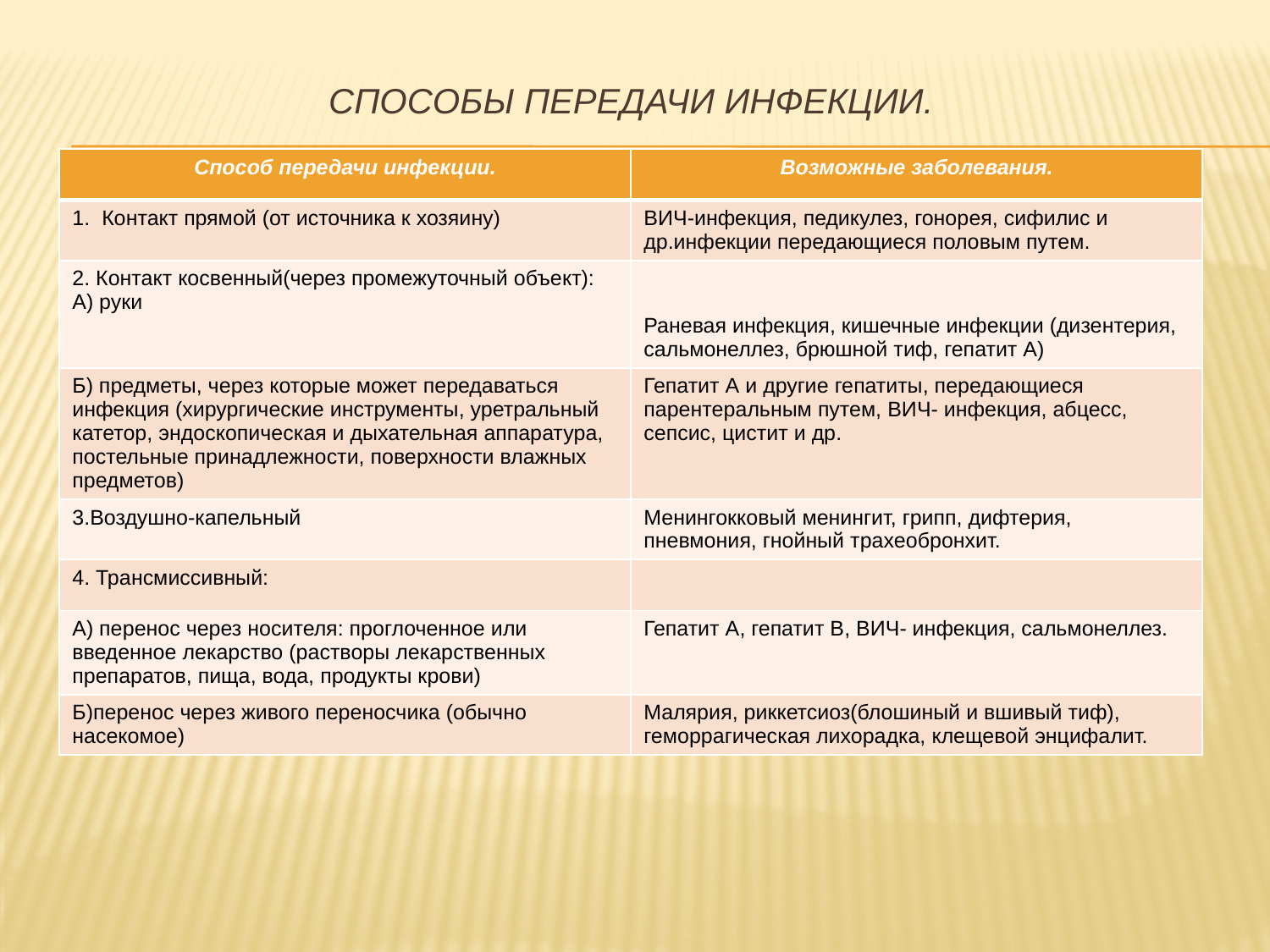

# Способы передачи инфекции.
| Способ передачи инфекции. | Возможные заболевания. |
| --- | --- |
| 1. Контакт прямой (от источника к хозяину) | ВИЧ-инфекция, педикулез, гонорея, сифилис и др.инфекции передающиеся половым путем. |
| 2. Контакт косвенный(через промежуточный объект): А) руки | Раневая инфекция, кишечные инфекции (дизентерия, сальмонеллез, брюшной тиф, гепатит А) |
| Б) предметы, через которые может передаваться инфекция (хирургические инструменты, уретральный катетор, эндоскопическая и дыхательная аппаратура, постельные принадлежности, поверхности влажных предметов) | Гепатит А и другие гепатиты, передающиеся парентеральным путем, ВИЧ- инфекция, абцесс, сепсис, цистит и др. |
| 3.Воздушно-капельный | Менингокковый менингит, грипп, дифтерия, пневмония, гнойный трахеобронхит. |
| 4. Трансмиссивный: |  |
| А) перенос через носителя: проглоченное или введенное лекарство (растворы лекарственных препаратов, пища, вода, продукты крови) | Гепатит А, гепатит В, ВИЧ- инфекция, сальмонеллез. |
| Б)перенос через живого переносчика (обычно насекомое) | Малярия, риккетсиоз(блошиный и вшивый тиф), геморрагическая лихорадка, клещевой энцифалит. |